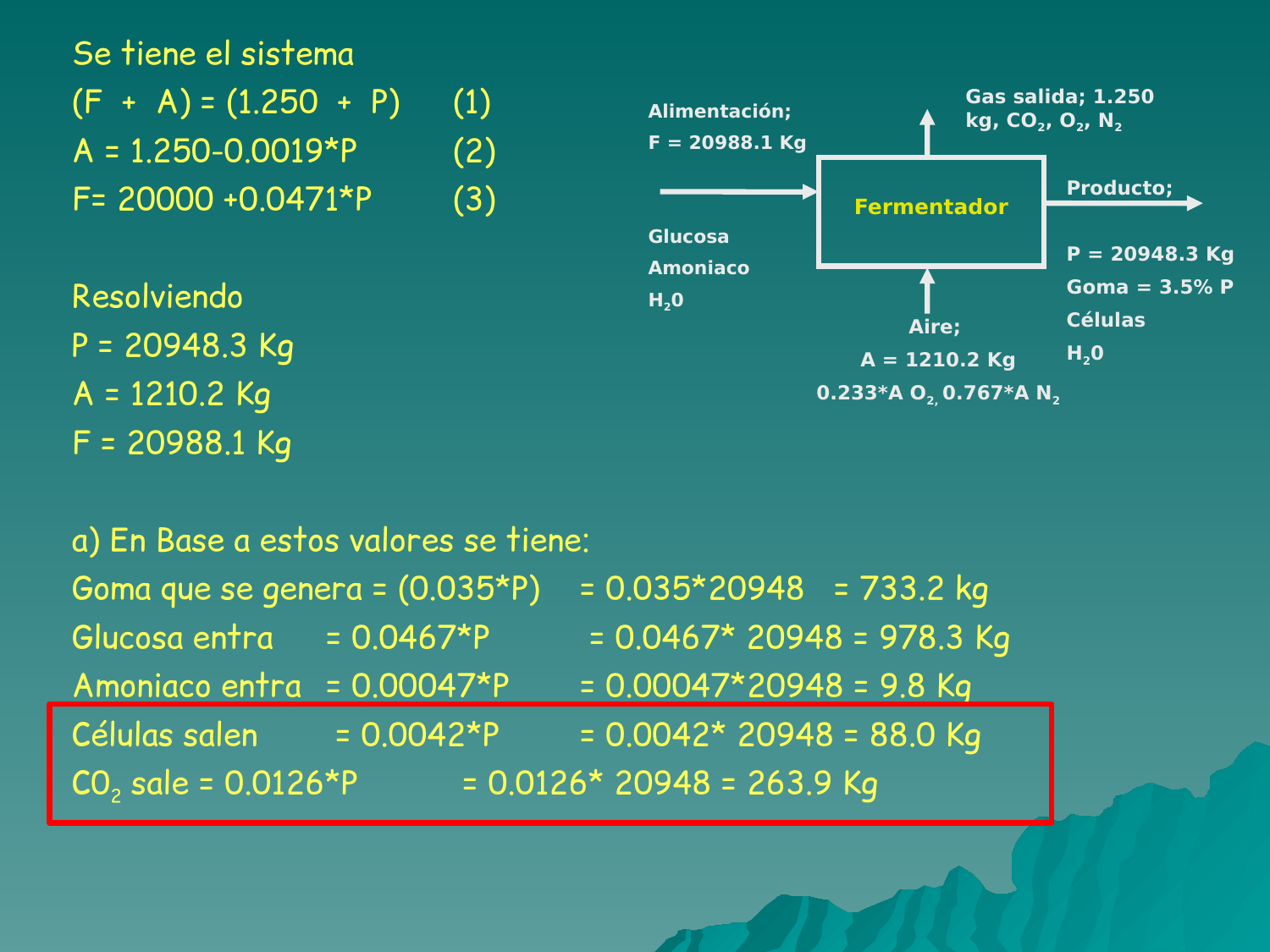

Se tiene el sistema
(F  +  A) = (1.250  +  P)	(1)
A = 1.250-0.0019*P	(2)
F= 20000 +0.0471*P	(3)

Resolviendo
P = 20948.3 Kg
A = 1210.2 Kg
F = 20988.1 Kg

a) En Base a estos valores se tiene:
Goma que se genera = (0.035*P)  	= 0.035*20948 	= 733.2 kg
Glucosa entra 	= 0.0467*P	 = 0.0467* 20948 = 978.3 Kg
Amoniaco entra 	= 0.00047*P 	= 0.00047*20948 = 9.8 Kg
Células salen	 = 0.0042*P 	= 0.0042* 20948 = 88.0 Kg
C02 sale 	= 0.0126*P	 = 0.0126* 20948 = 263.9 Kg

Alimentación;
F = 20988.1 Kg

Glucosa
Amoniaco
H20

Producto;

P = 20948.3 Kg
Goma = 3.5% P
Células
H20
Fermentador

Gas salida; 1.250 kg, CO2, O2, N2

Aire;
A = 1210.2 Kg
0.233*A O2, 0.767*A N2